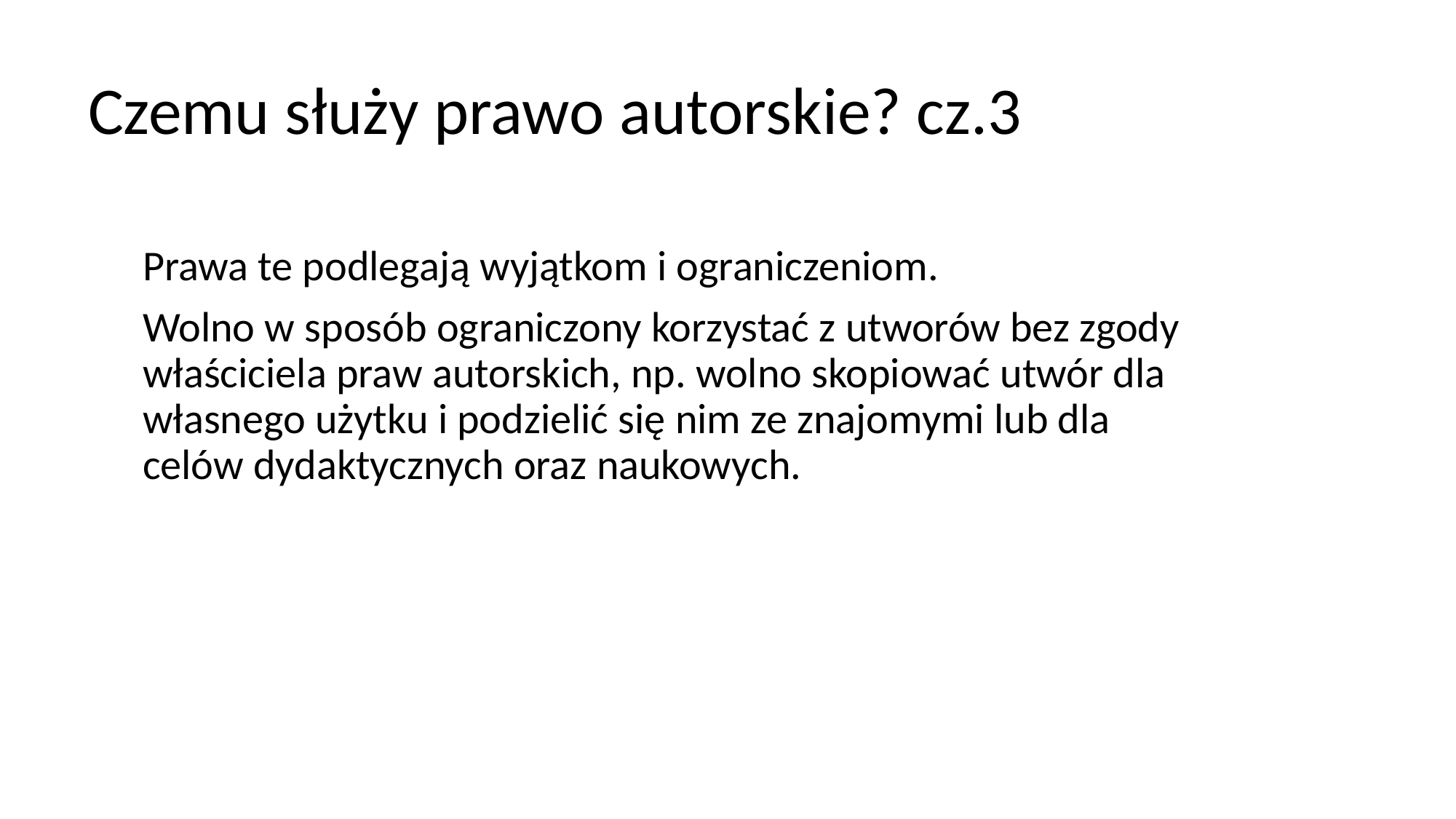

# Czemu służy prawo autorskie? cz.3
Prawa te podlegają wyjątkom i ograniczeniom.
Wolno w sposób ograniczony korzystać z utworów bez zgody właściciela praw autorskich, np. wolno skopiować utwór dla własnego użytku i podzielić się nim ze znajomymi lub dla celów dydaktycznych oraz naukowych.